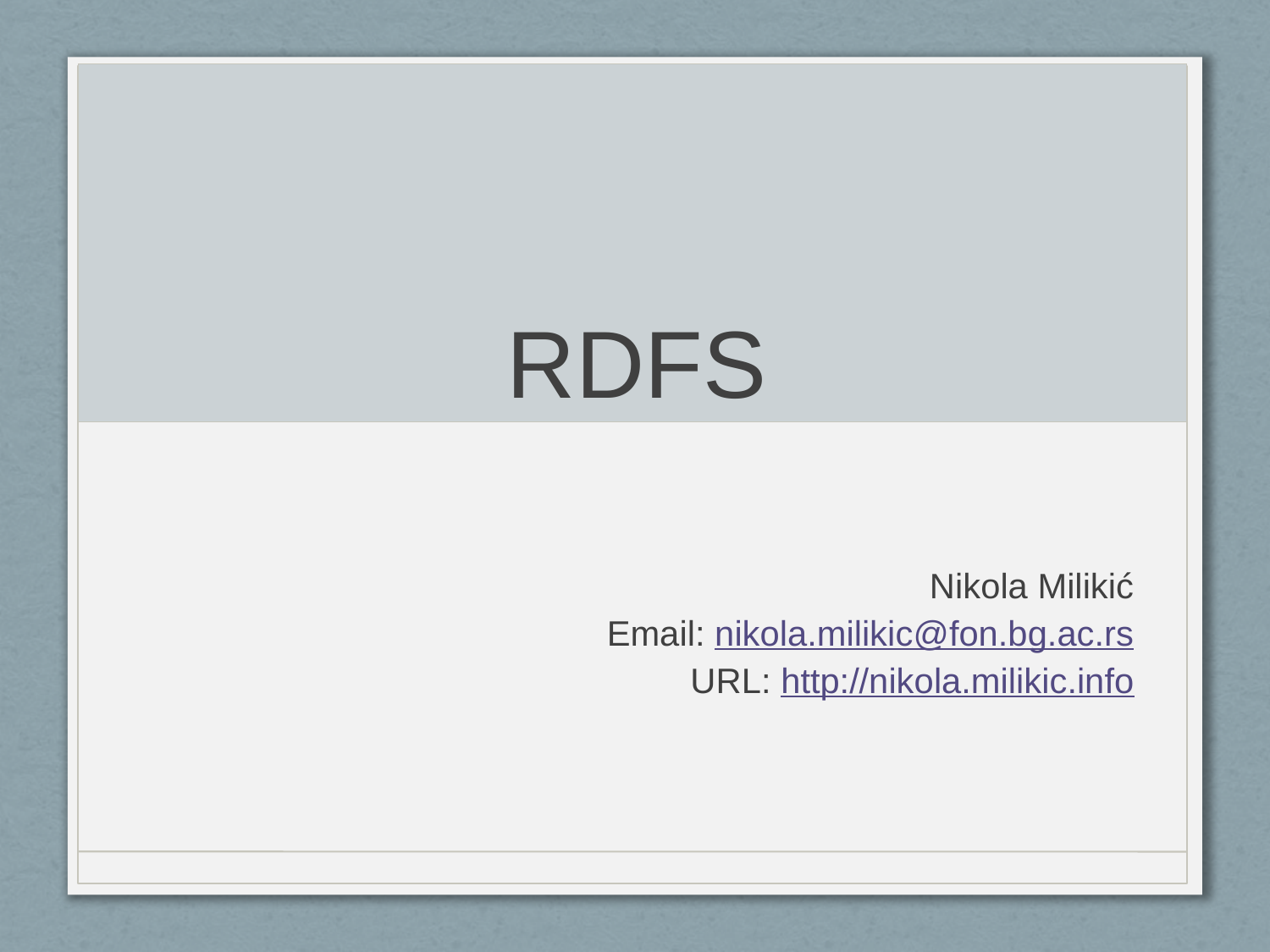

# RDFS
Nikola Milikić
Email: nikola.milikic@fon.bg.ac.rs
URL: http://nikola.milikic.info